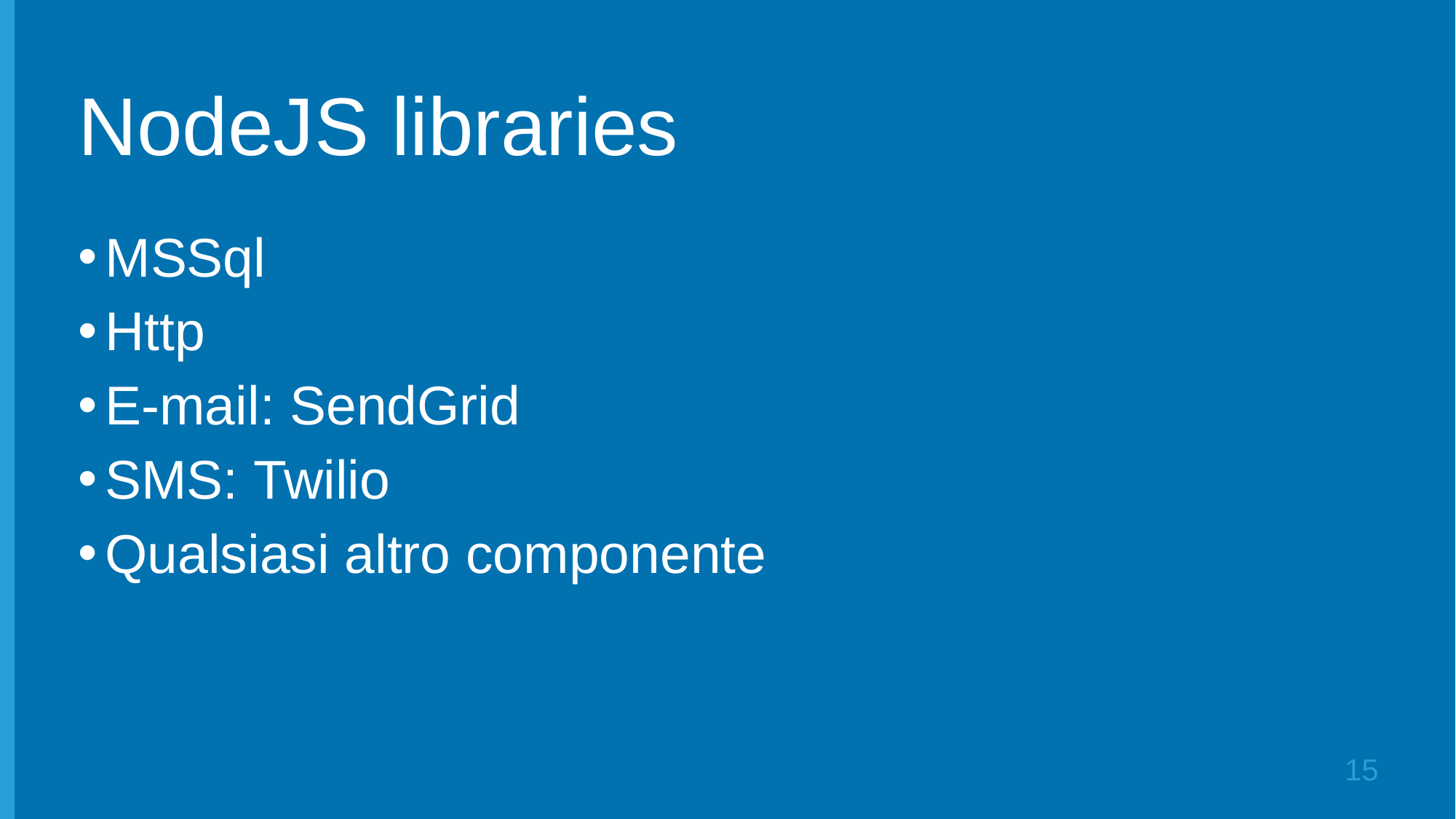

# NodeJS libraries
MSSql
Http
E-mail: SendGrid
SMS: Twilio
Qualsiasi altro componente
15